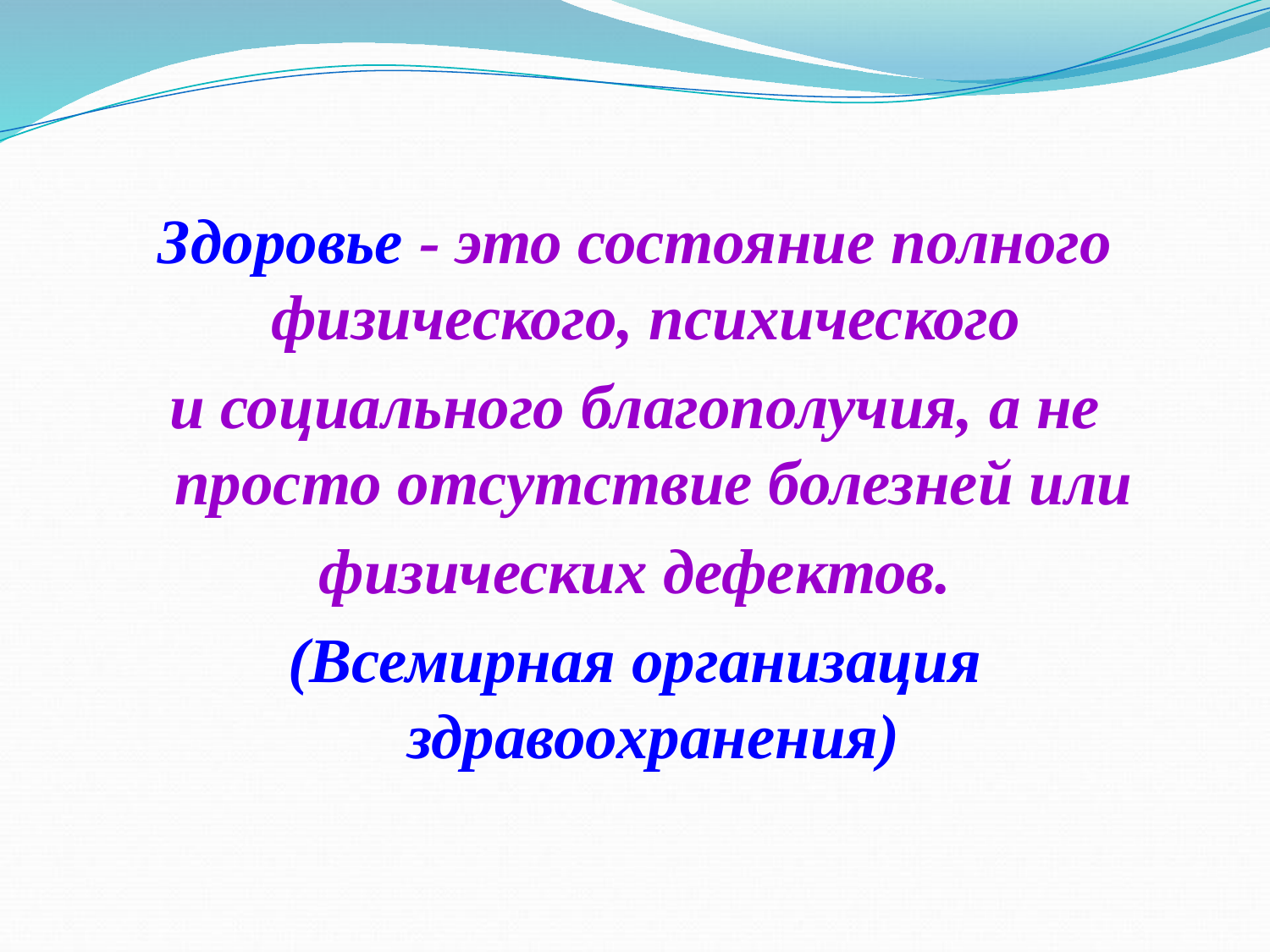

Здоровье - это состояние полного физического, психического
и социального благополучия, а не просто отсутствие болезней или
 физических дефектов.
(Всемирная организация здравоохранения)